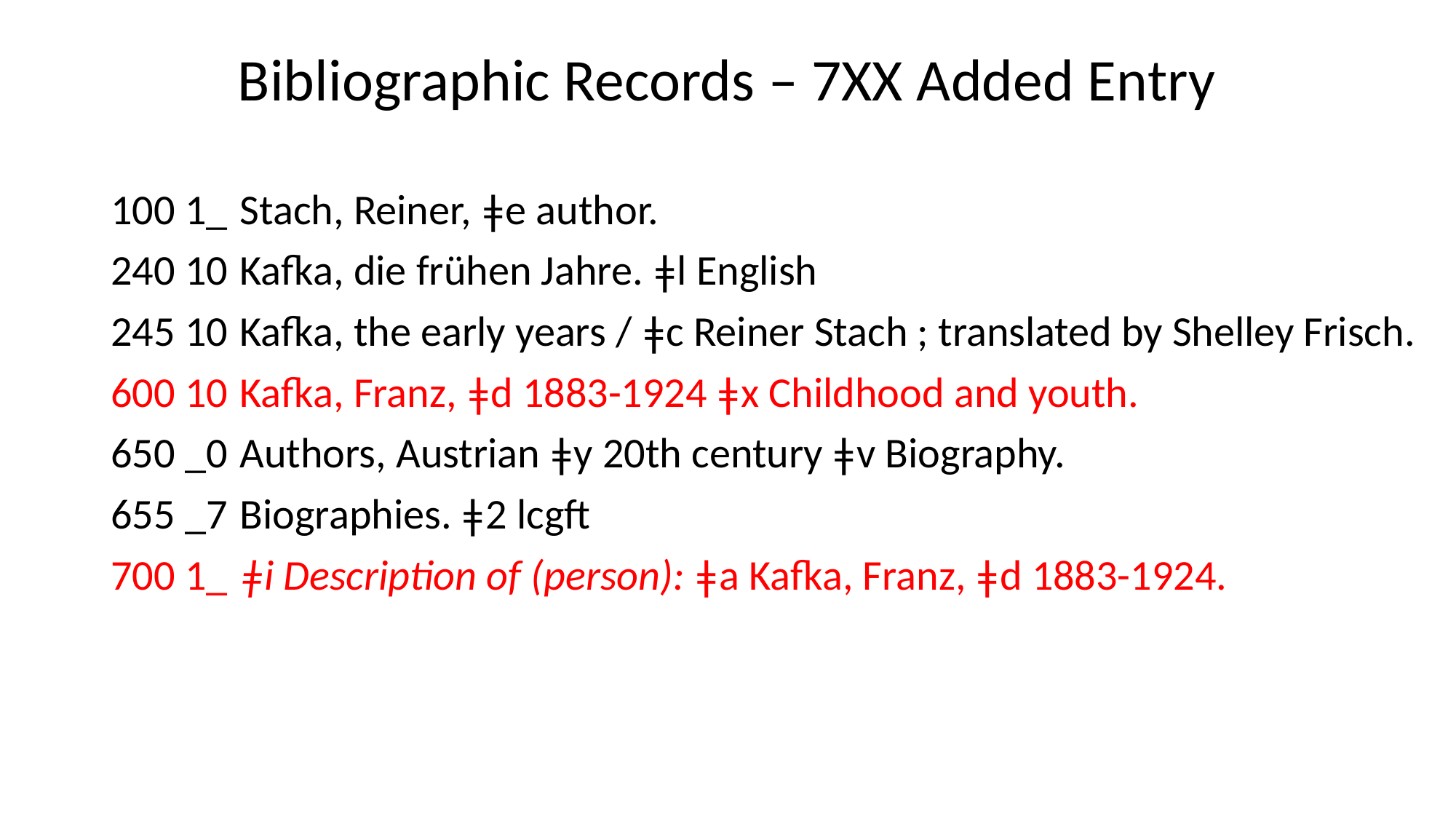

# Bibliographic Records – 7XX Added Entry
100 1_	Stach, Reiner, ǂe author.
240 10	Kafka, die frühen Jahre. ǂl English
245 10	Kafka, the early years / ǂc Reiner Stach ; translated by Shelley Frisch.
600 10	Kafka, Franz, ǂd 1883-1924 ǂx Childhood and youth.
650 _0	Authors, Austrian ǂy 20th century ǂv Biography.
655 _7	Biographies. ǂ2 lcgft
700 1_	ǂi Description of (person): ǂa Kafka, Franz, ǂd 1883-1924.